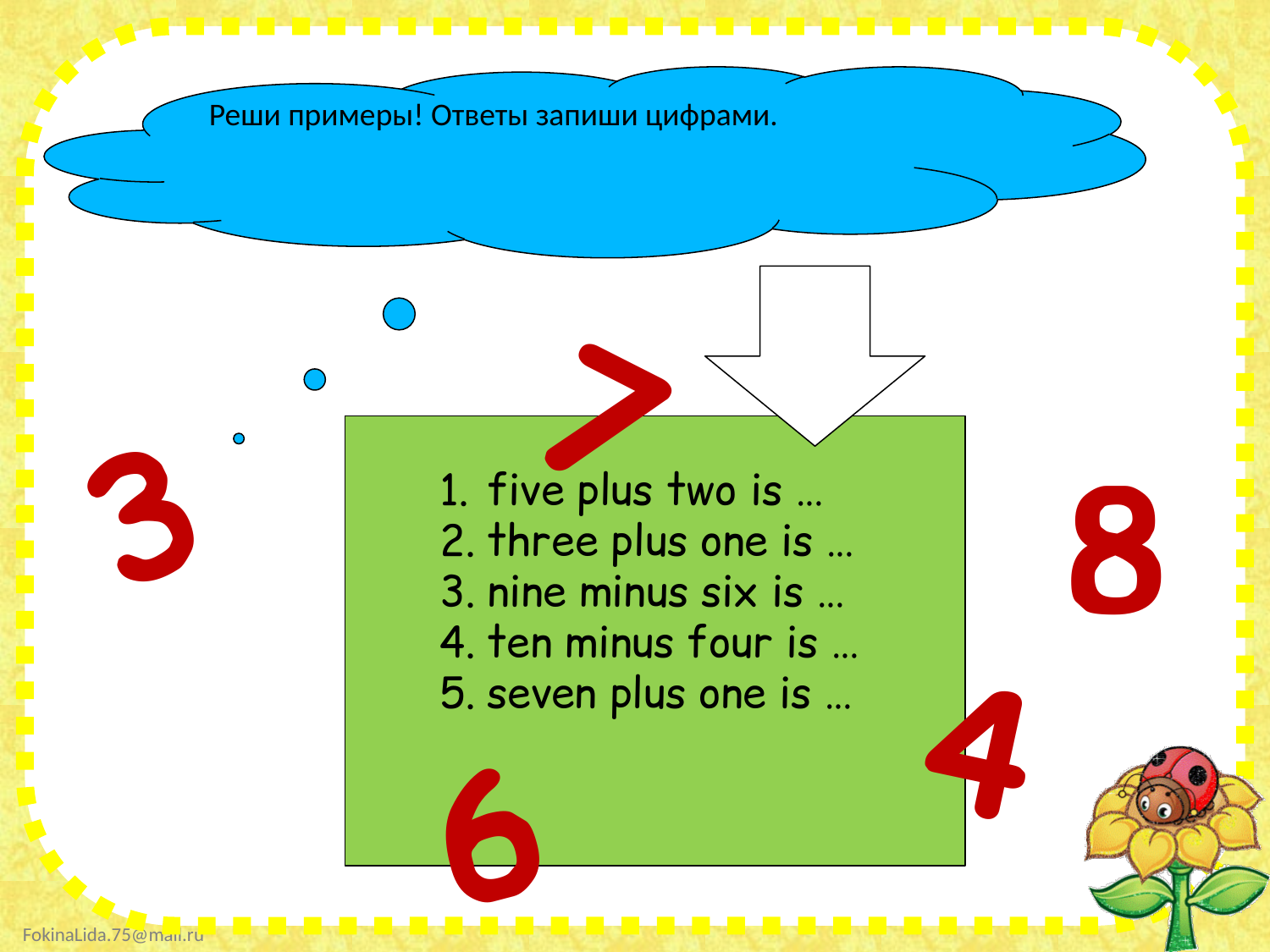

Реши примеры! Ответы запиши цифрами.

7
3

8
five plus two is …
three plus one is …
nine minus six is …
ten minus four is …
seven plus one is …

4
6